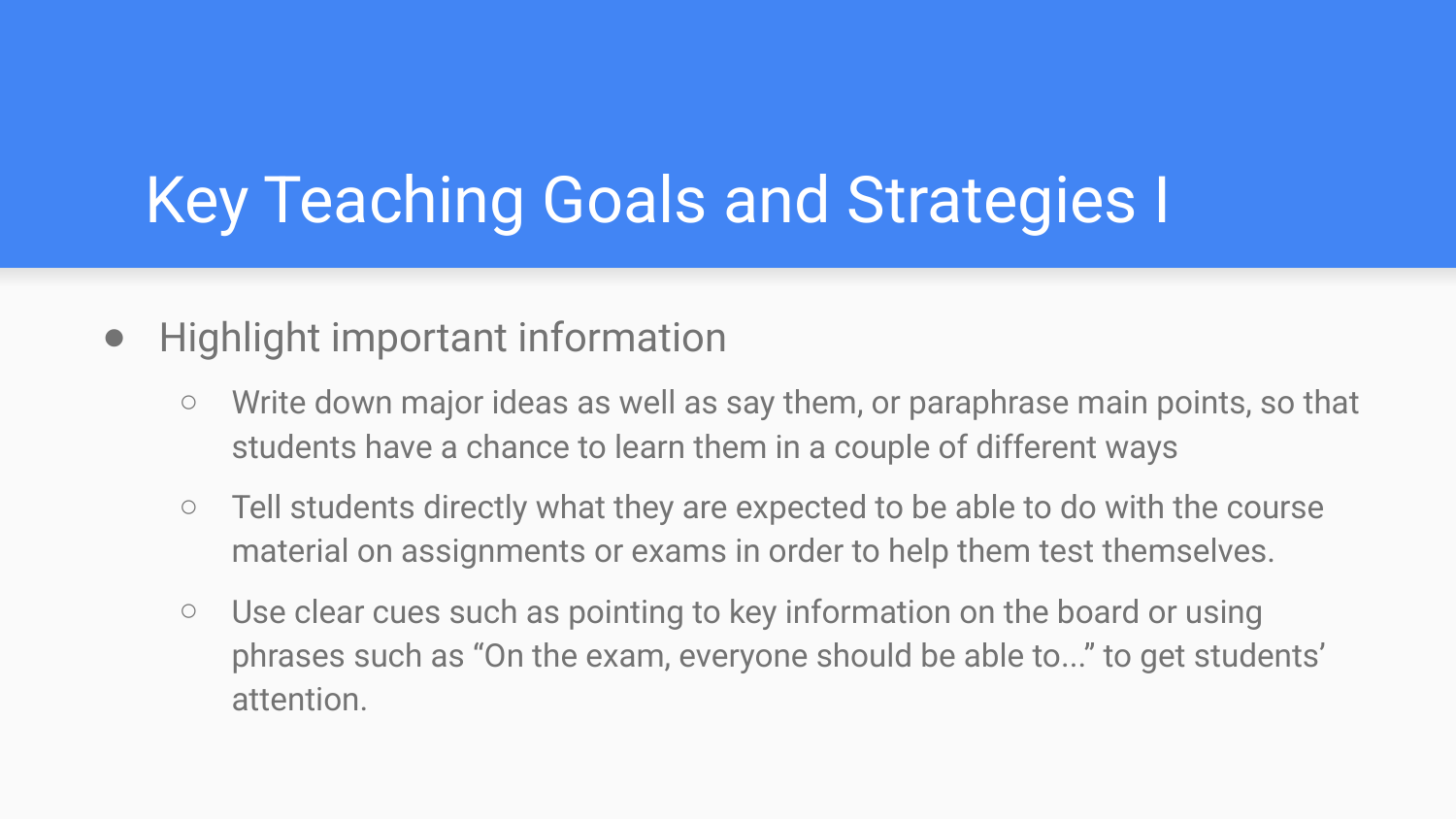

# Key Teaching Goals and Strategies I
Highlight important information
Write down major ideas as well as say them, or paraphrase main points, so that students have a chance to learn them in a couple of different ways
Tell students directly what they are expected to be able to do with the course material on assignments or exams in order to help them test themselves.
Use clear cues such as pointing to key information on the board or using phrases such as “On the exam, everyone should be able to...” to get students’ attention.